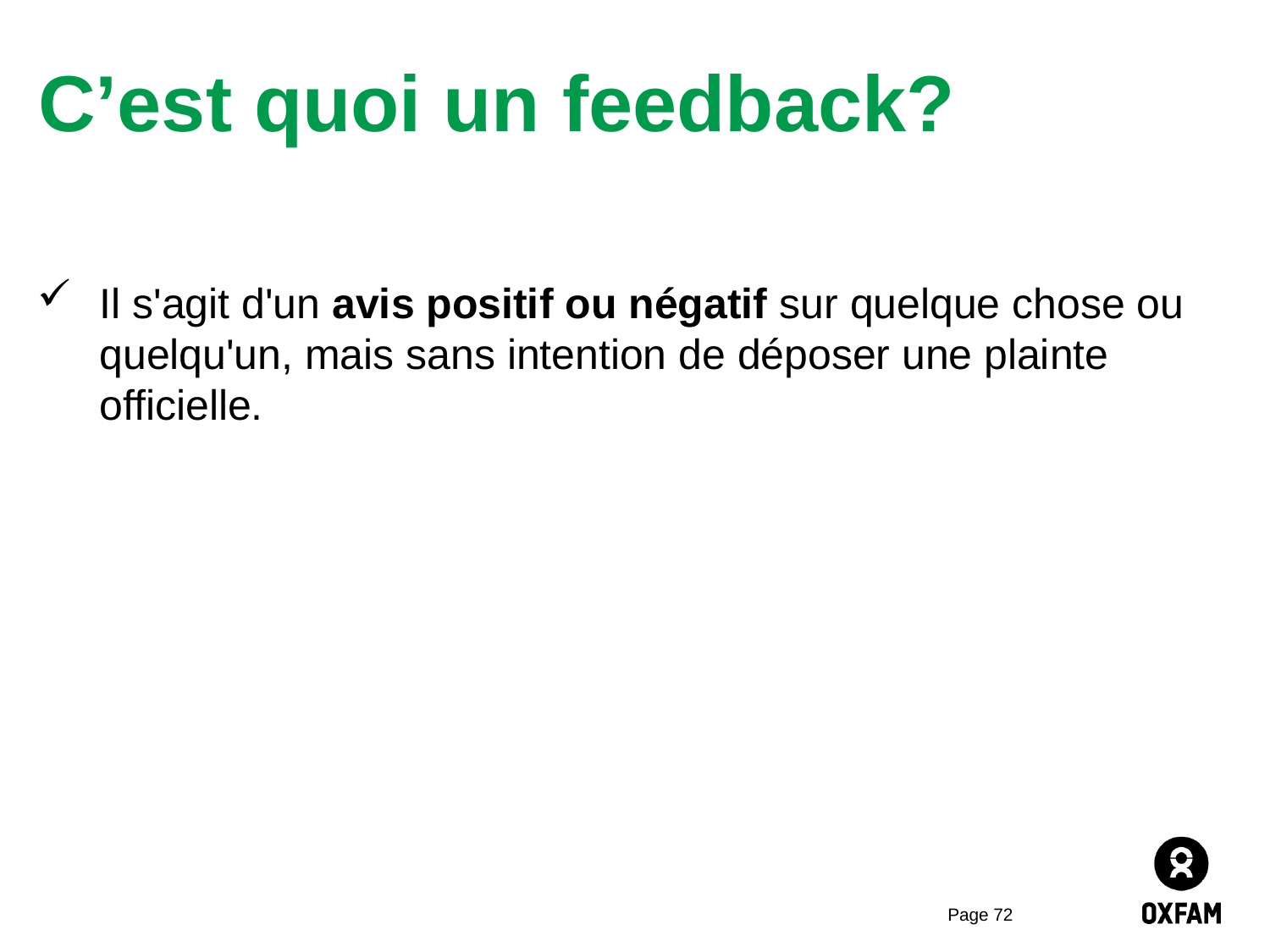

# C’est quoi un feedback?
Il s'agit d'un avis positif ou négatif sur quelque chose ou quelqu'un, mais sans intention de déposer une plainte officielle.
Page 72